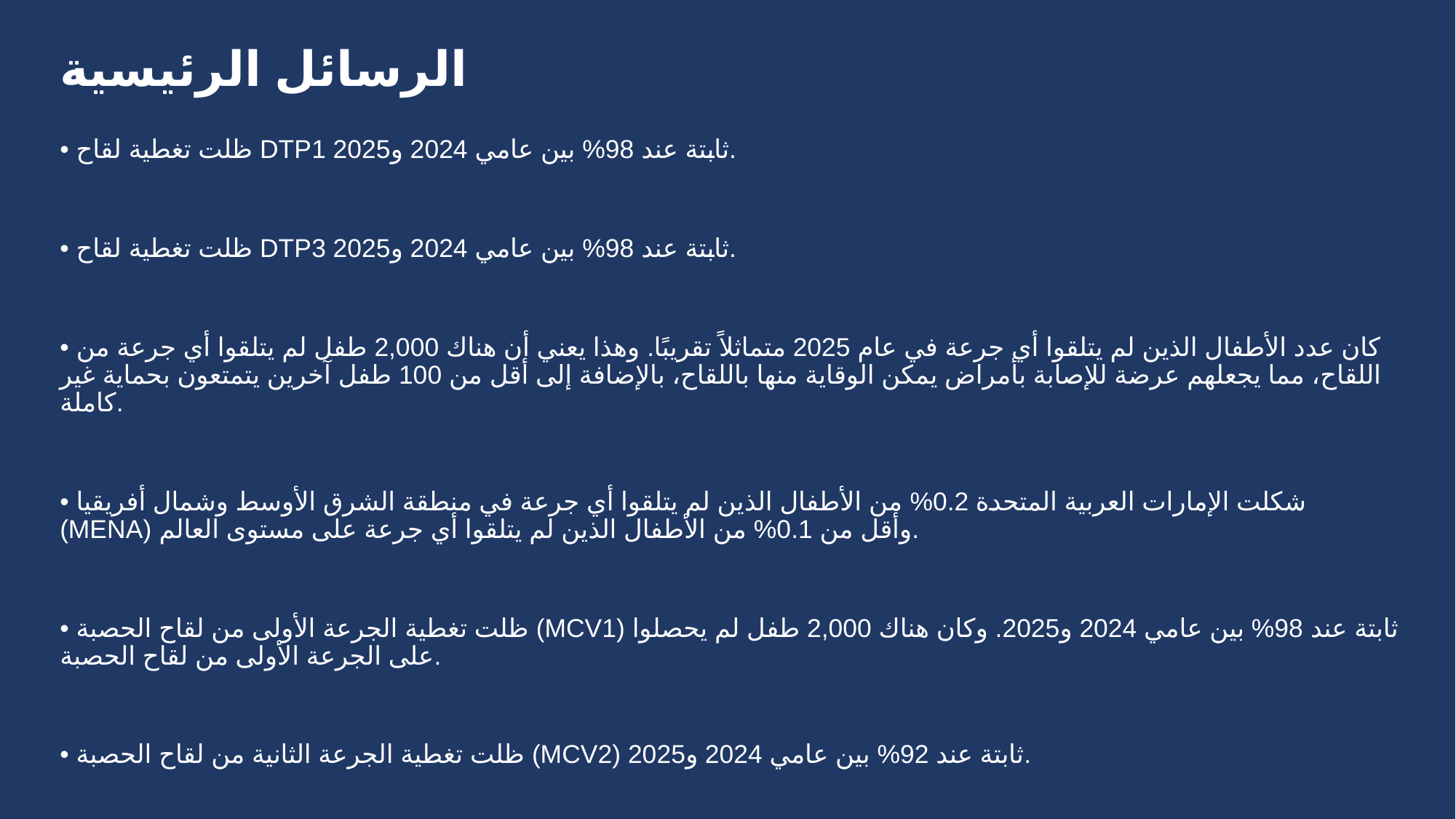

# الرسائل الرئيسية
• ظلت تغطية لقاح DTP1 ثابتة عند 98% بين عامي 2024 و2025.

• ظلت تغطية لقاح DTP3 ثابتة عند 98% بين عامي 2024 و2025.

• كان عدد الأطفال الذين لم يتلقوا أي جرعة في عام 2025 متماثلاً تقريبًا. وهذا يعني أن هناك 2,000 طفل لم يتلقوا أي جرعة من اللقاح، مما يجعلهم عرضة للإصابة بأمراض يمكن الوقاية منها باللقاح، بالإضافة إلى أقل من 100 طفل آخرين يتمتعون بحماية غير كاملة.

• شكلت الإمارات العربية المتحدة 0.2% من الأطفال الذين لم يتلقوا أي جرعة في منطقة الشرق الأوسط وشمال أفريقيا (MENA) وأقل من 0.1% من الأطفال الذين لم يتلقوا أي جرعة على مستوى العالم.

• ظلت تغطية الجرعة الأولى من لقاح الحصبة (MCV1) ثابتة عند 98% بين عامي 2024 و2025. وكان هناك 2,000 طفل لم يحصلوا على الجرعة الأولى من لقاح الحصبة.

• ظلت تغطية الجرعة الثانية من لقاح الحصبة (MCV2) ثابتة عند 92% بين عامي 2024 و2025.

• انخفضت تغطية الجرعة الأخيرة من لقاح فيروس الورم الحليمي البشري (HPVc) بين الفتيات من 46% إلى 34% في عام 2025.